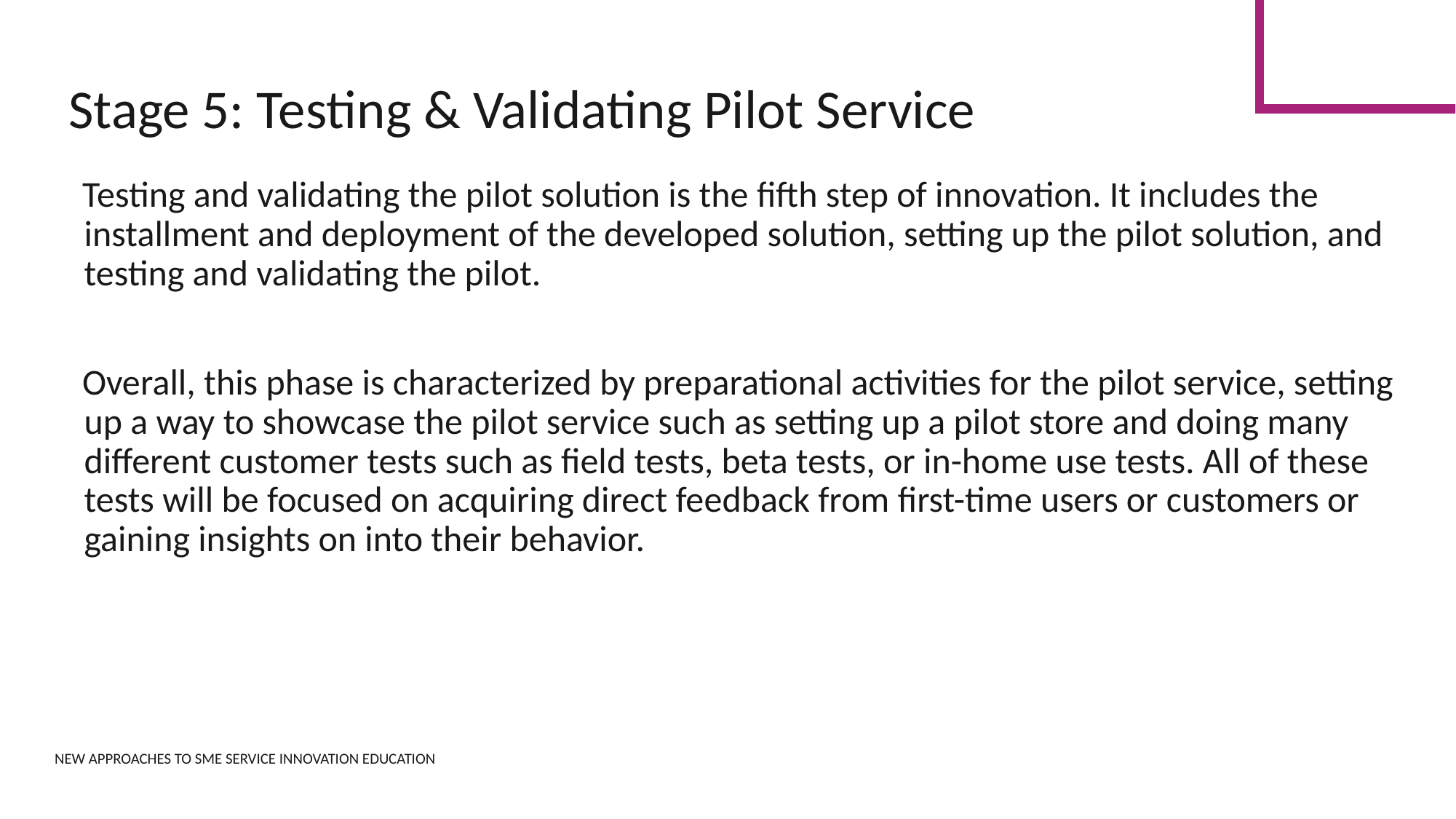

Stage 5: Testing & Validating Pilot Service
Testing and validating the pilot solution is the ﬁfth step of innovation. It includes the installment and deployment of the developed solution, setting up the pilot solution, and testing and validating the pilot.

Overall, this phase is characterized by preparational activities for the pilot service, setting up a way to showcase the pilot service such as setting up a pilot store and doing many different customer tests such as field tests, beta tests, or in-home use tests. All of these tests will be focused on acquiring direct feedback from first-time users or customers or gaining insights on into their behavior.